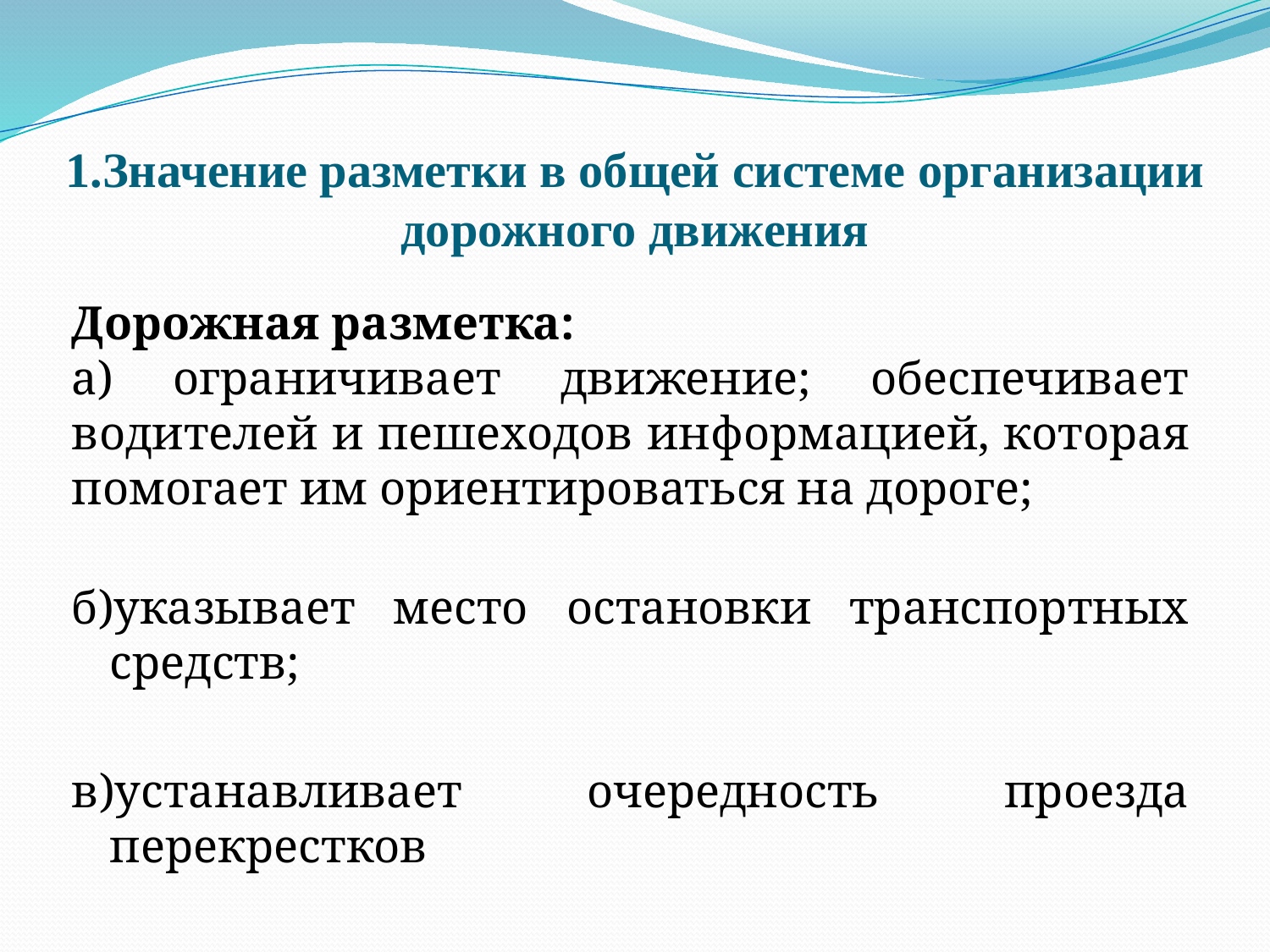

# 1.Значение разметки в общей системе организации дорожного движения
Дорожная разметка:
а) ограничивает движение; обеспечивает водителей и пешеходов информацией, которая помогает им ориентироваться на дороге;

б)указывает место остановки транспортных средств;

в)устанавливает очередность проезда перекрестков